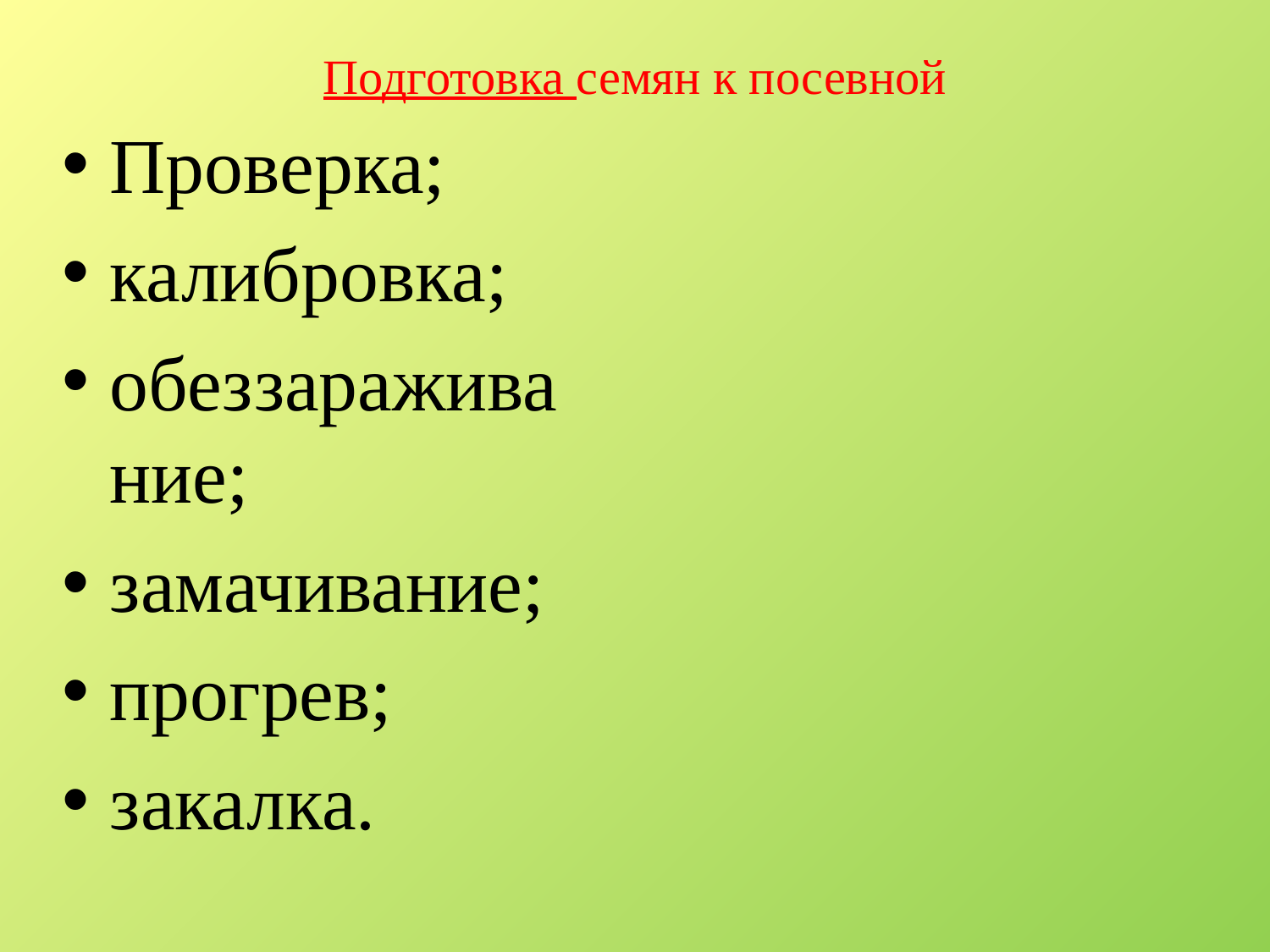

# Подготовка семян к посевной
Проверка;
калибровка;
обеззараживание;
замачивание;
прогрев;
закалка.